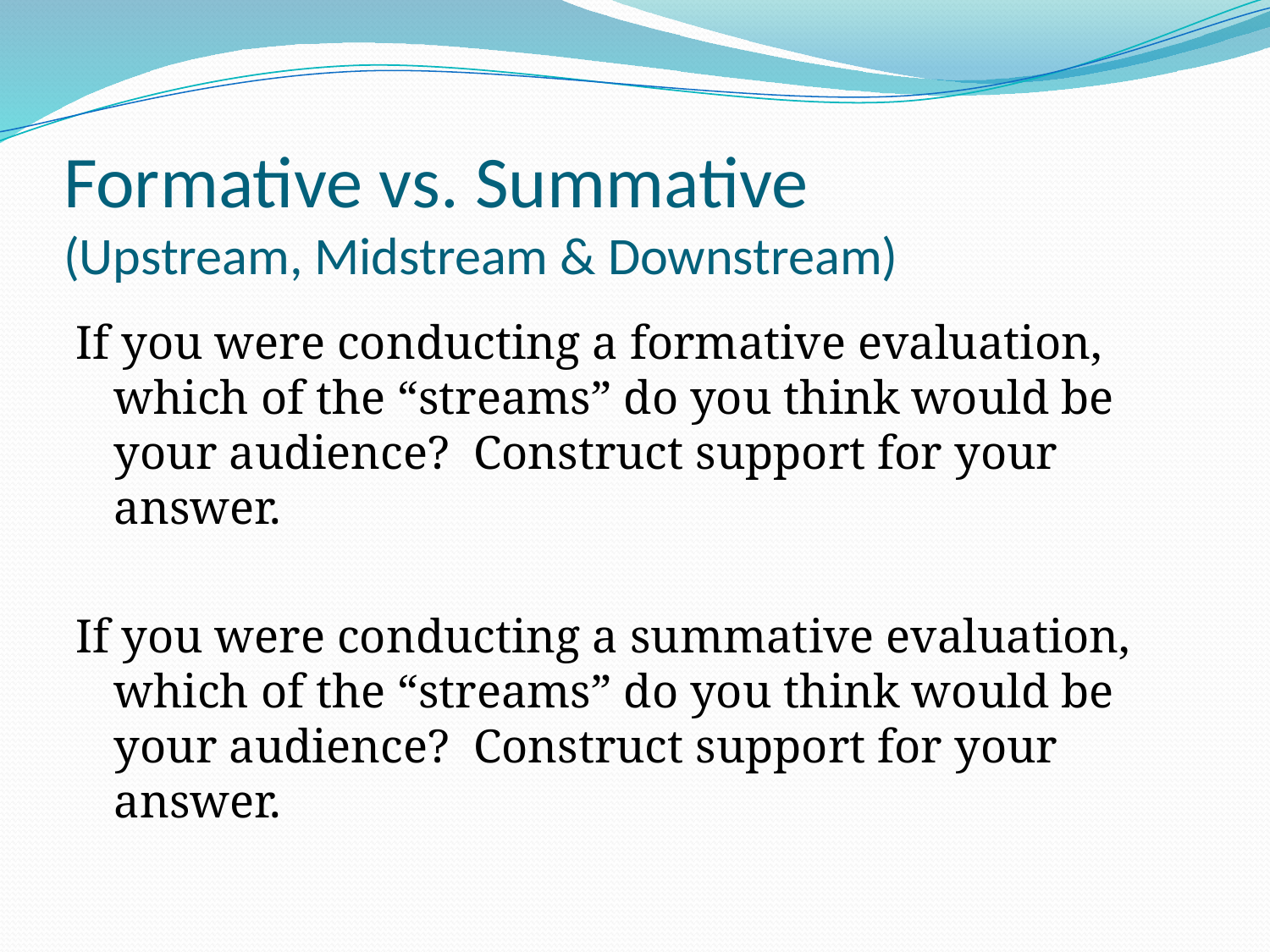

# Formative vs. Summative (Upstream, Midstream & Downstream)
If you were conducting a formative evaluation, which of the “streams” do you think would be your audience?  Construct support for your answer.

If you were conducting a summative evaluation, which of the “streams” do you think would be your audience?  Construct support for your answer.